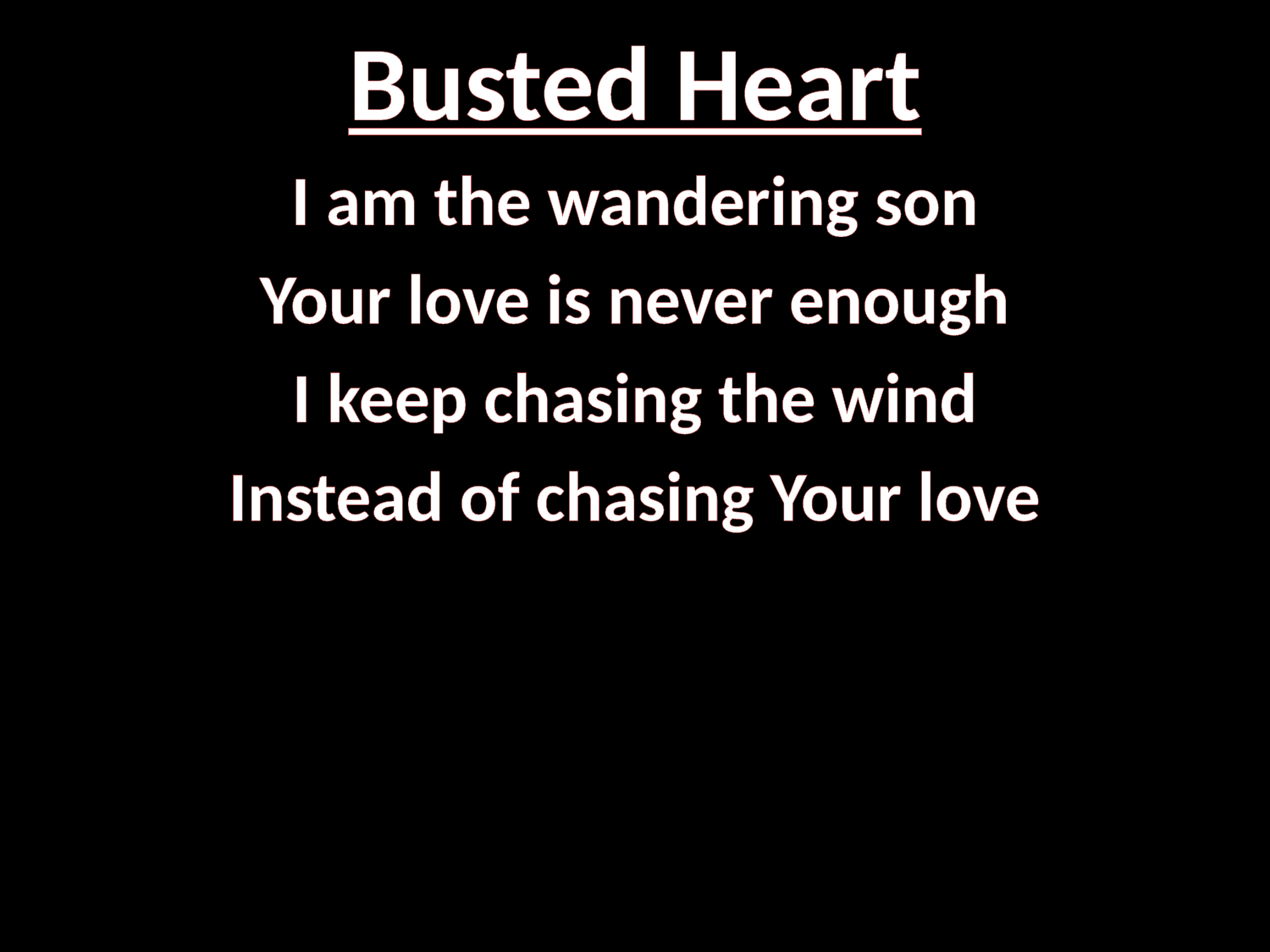

# Busted Heart
I am the wandering son
Your love is never enough
I keep chasing the wind
Instead of chasing Your love